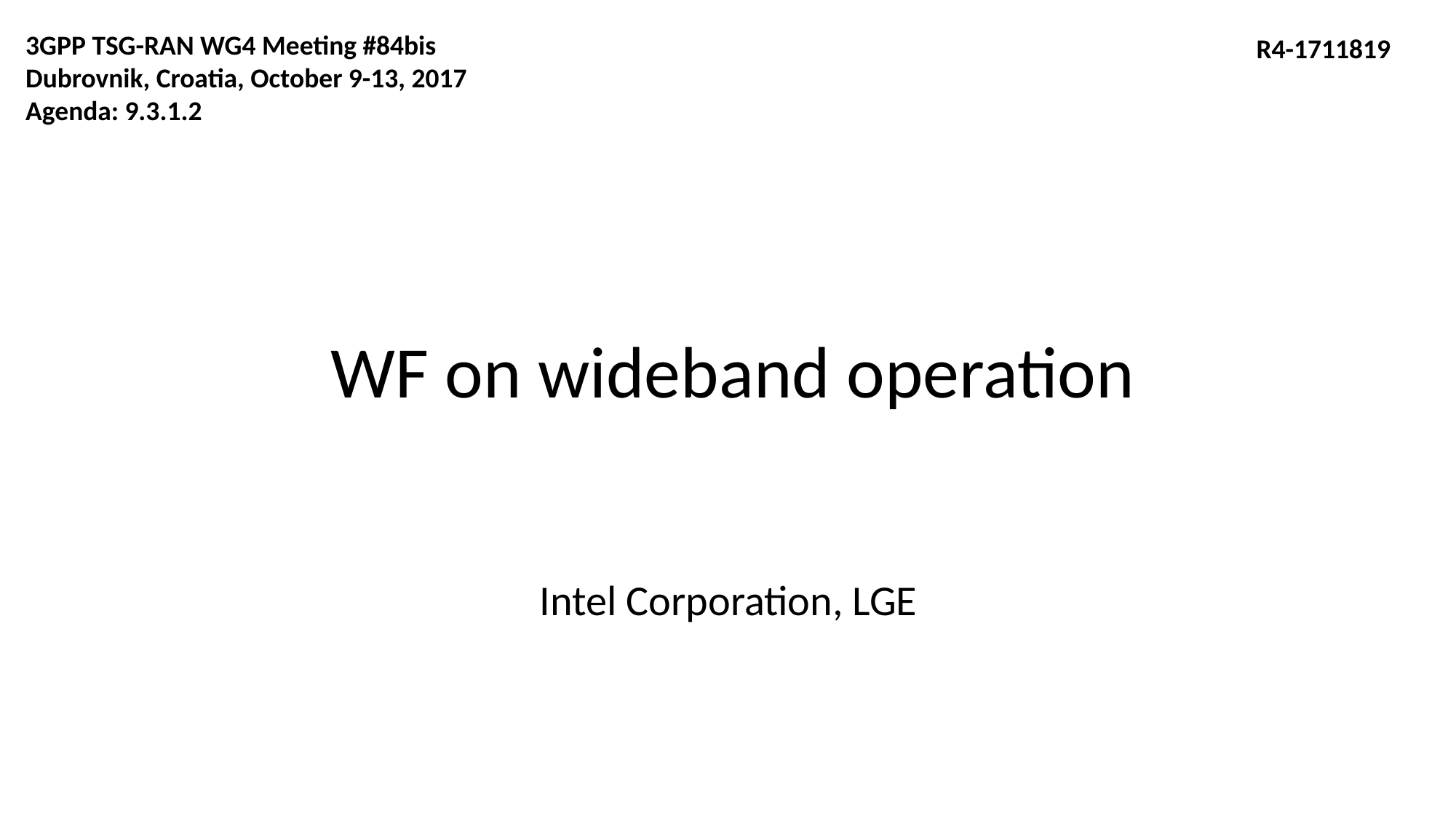

3GPP TSG-RAN WG4 Meeting #84bis
Dubrovnik, Croatia, October 9-13, 2017
Agenda: 9.3.1.2
R4-1711819
# WF on wideband operation
Intel Corporation, LGE